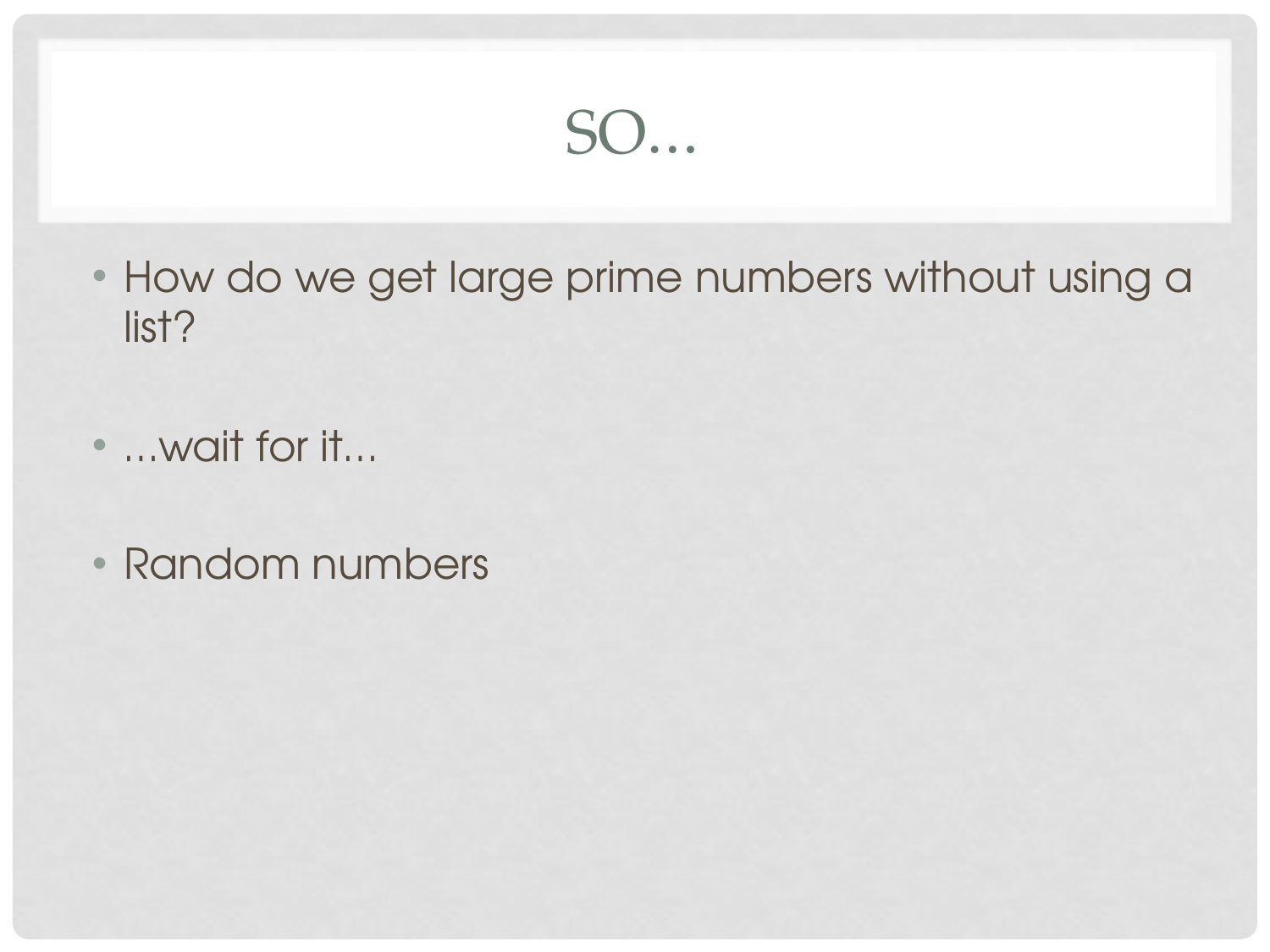

# So…
How do we get large prime numbers without using a list?

…wait for it…

Random numbers